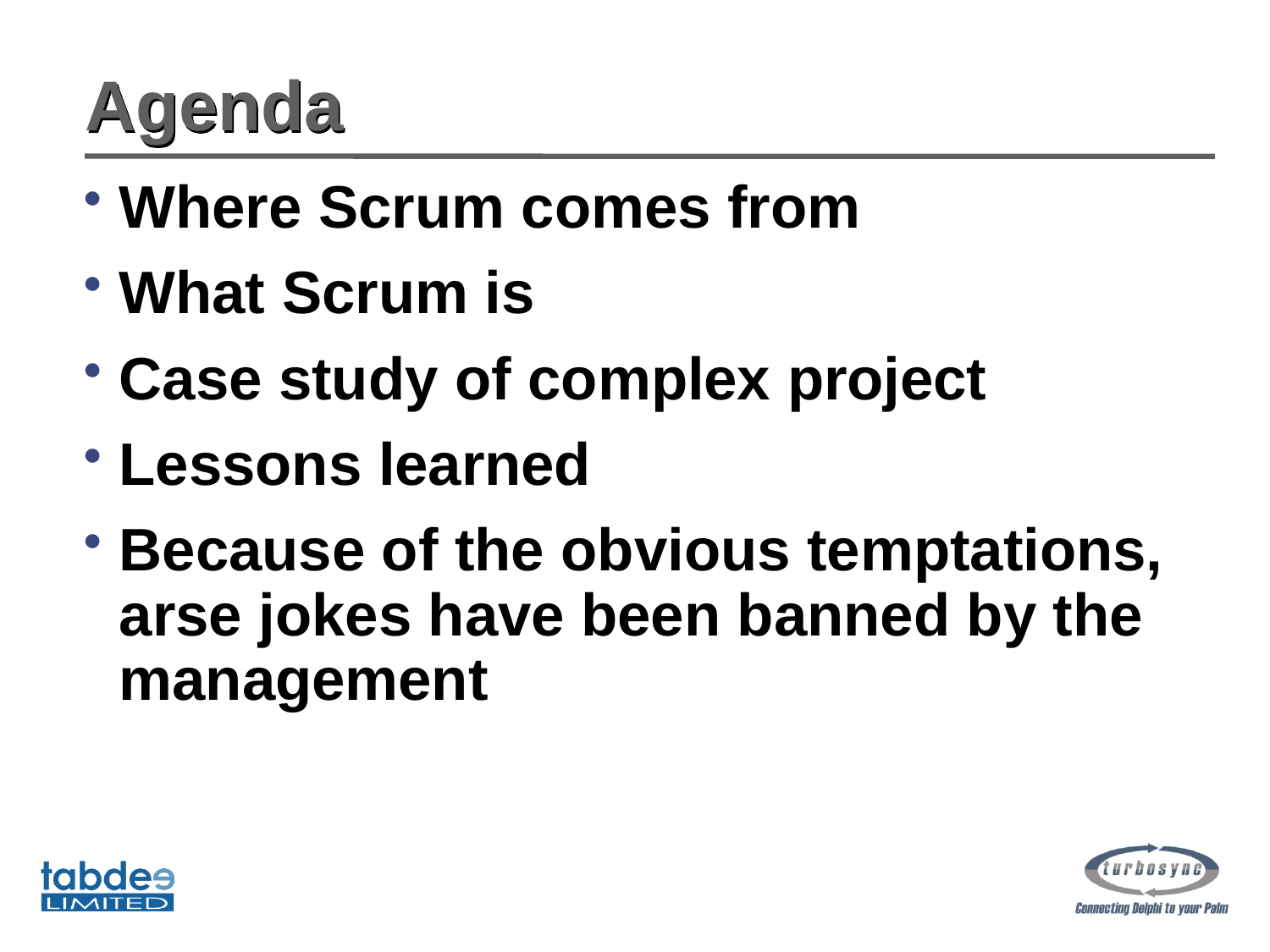

# Agenda
Where Scrum comes from
What Scrum is
Case study of complex project
Lessons learned
Because of the obvious temptations, arse jokes have been banned by the management